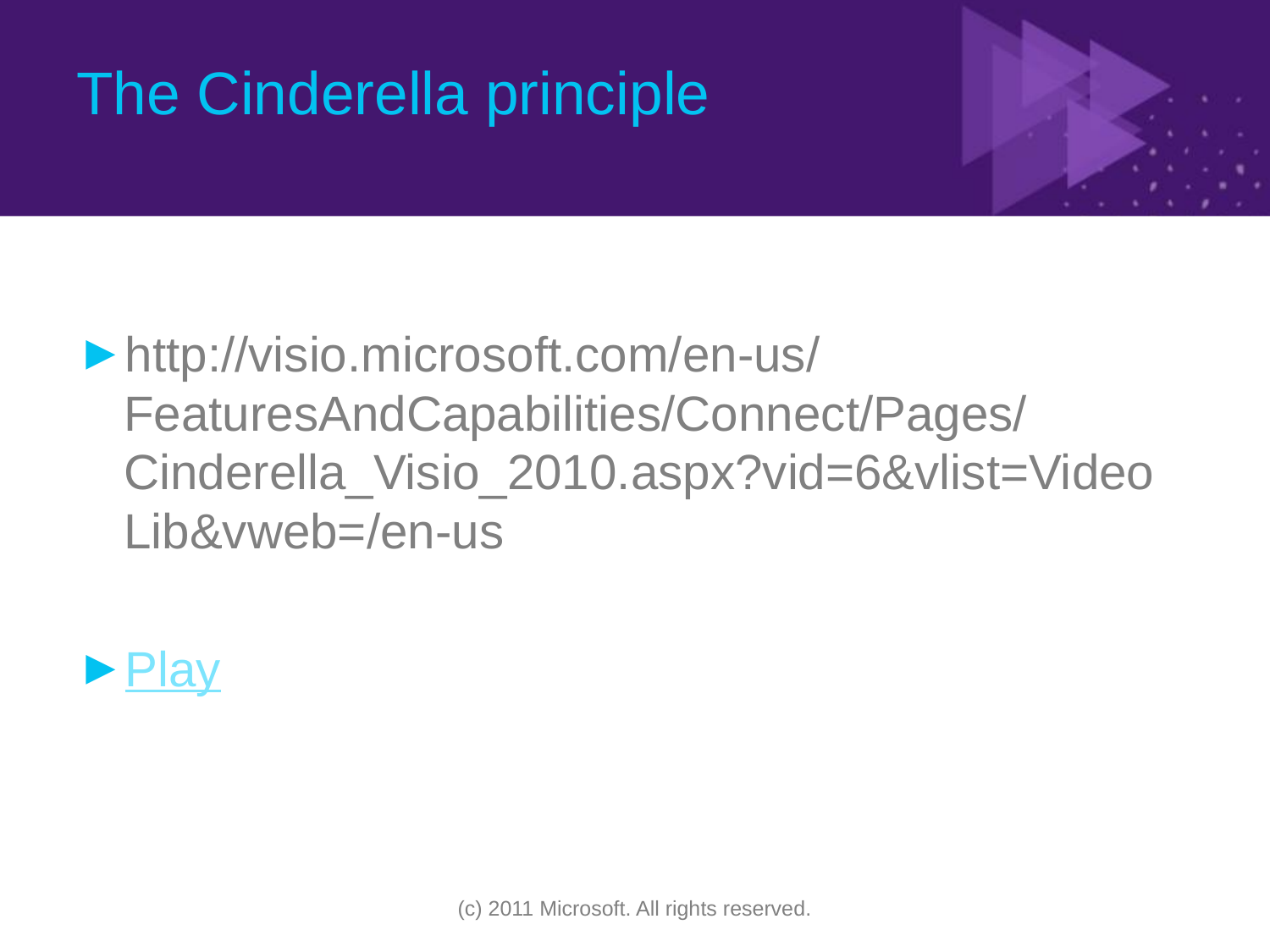

# The Cinderella principle
http://visio.microsoft.com/en-us/FeaturesAndCapabilities/Connect/Pages/Cinderella_Visio_2010.aspx?vid=6&vlist=Video Lib&vweb=/en-us

Play

(c) 2011 Microsoft. All rights reserved.